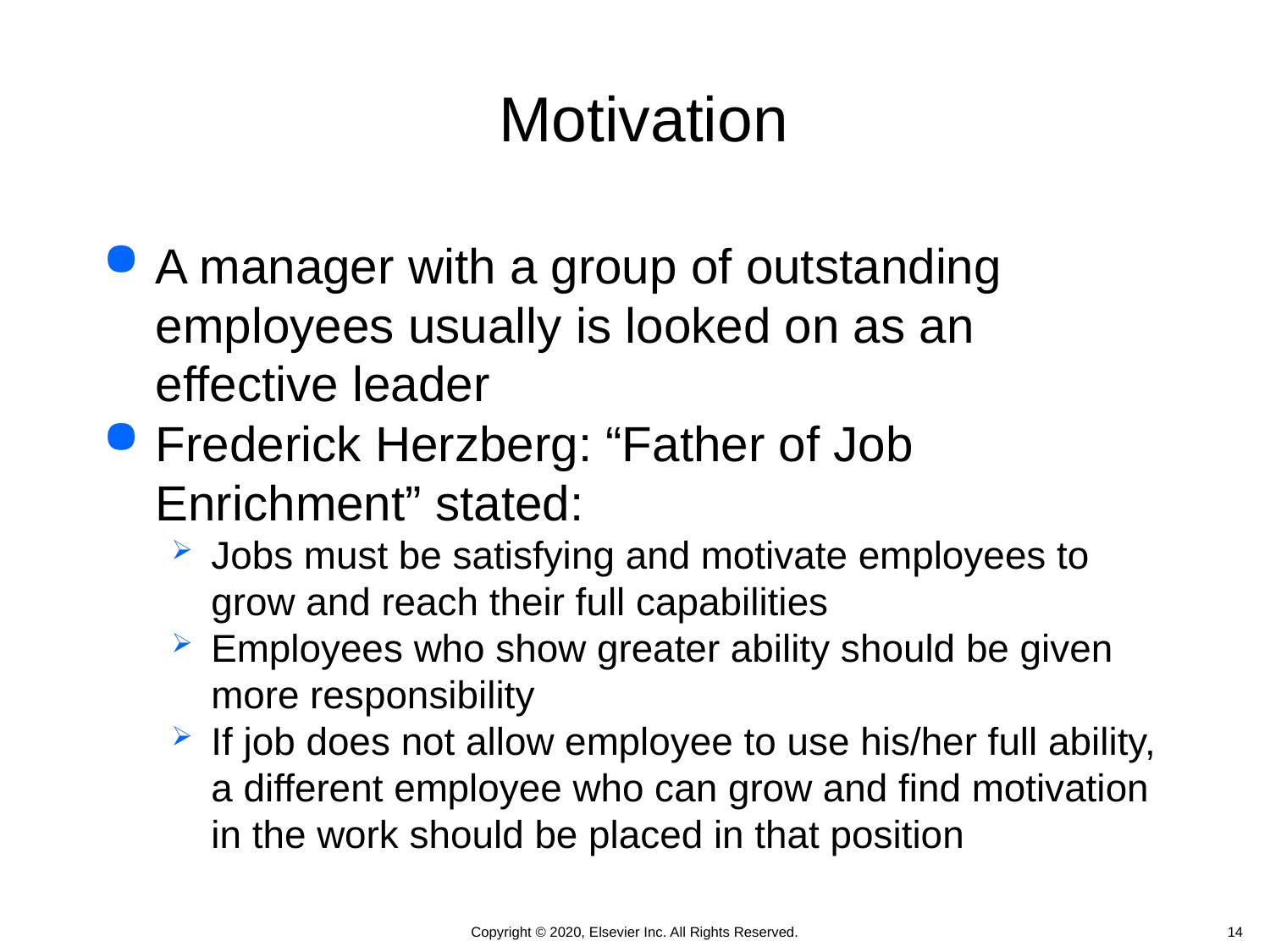

# Motivation
A manager with a group of outstanding employees usually is looked on as an effective leader
Frederick Herzberg: “Father of Job Enrichment” stated:
Jobs must be satisfying and motivate employees to grow and reach their full capabilities
Employees who show greater ability should be given more responsibility
If job does not allow employee to use his/her full ability, a different employee who can grow and find motivation in the work should be placed in that position
 14